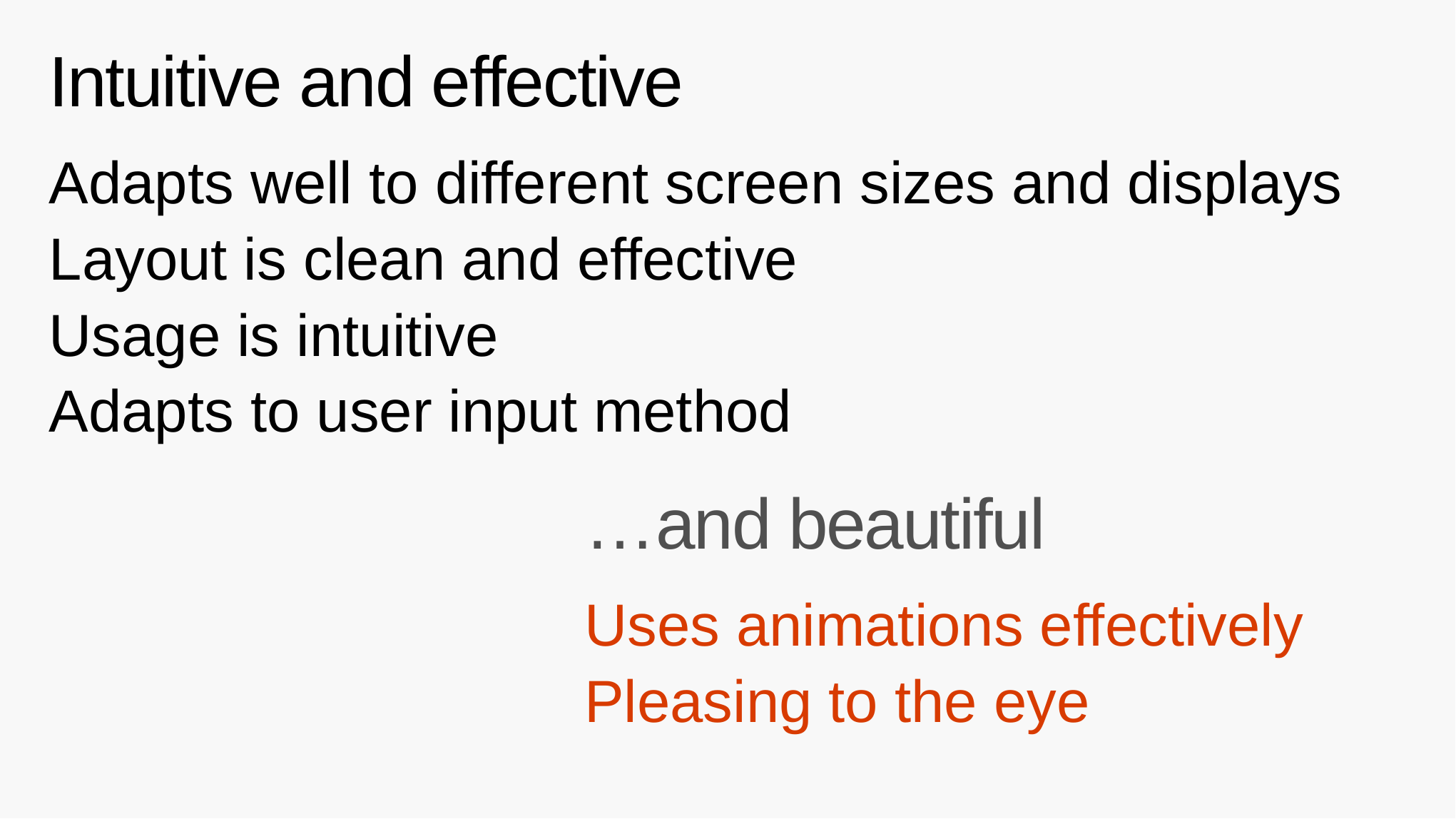

# Intuitive and effective
Adapts well to different screen sizes and displays
Layout is clean and effective
Usage is intuitive
Adapts to user input method
…and beautiful
Uses animations effectively
Pleasing to the eye